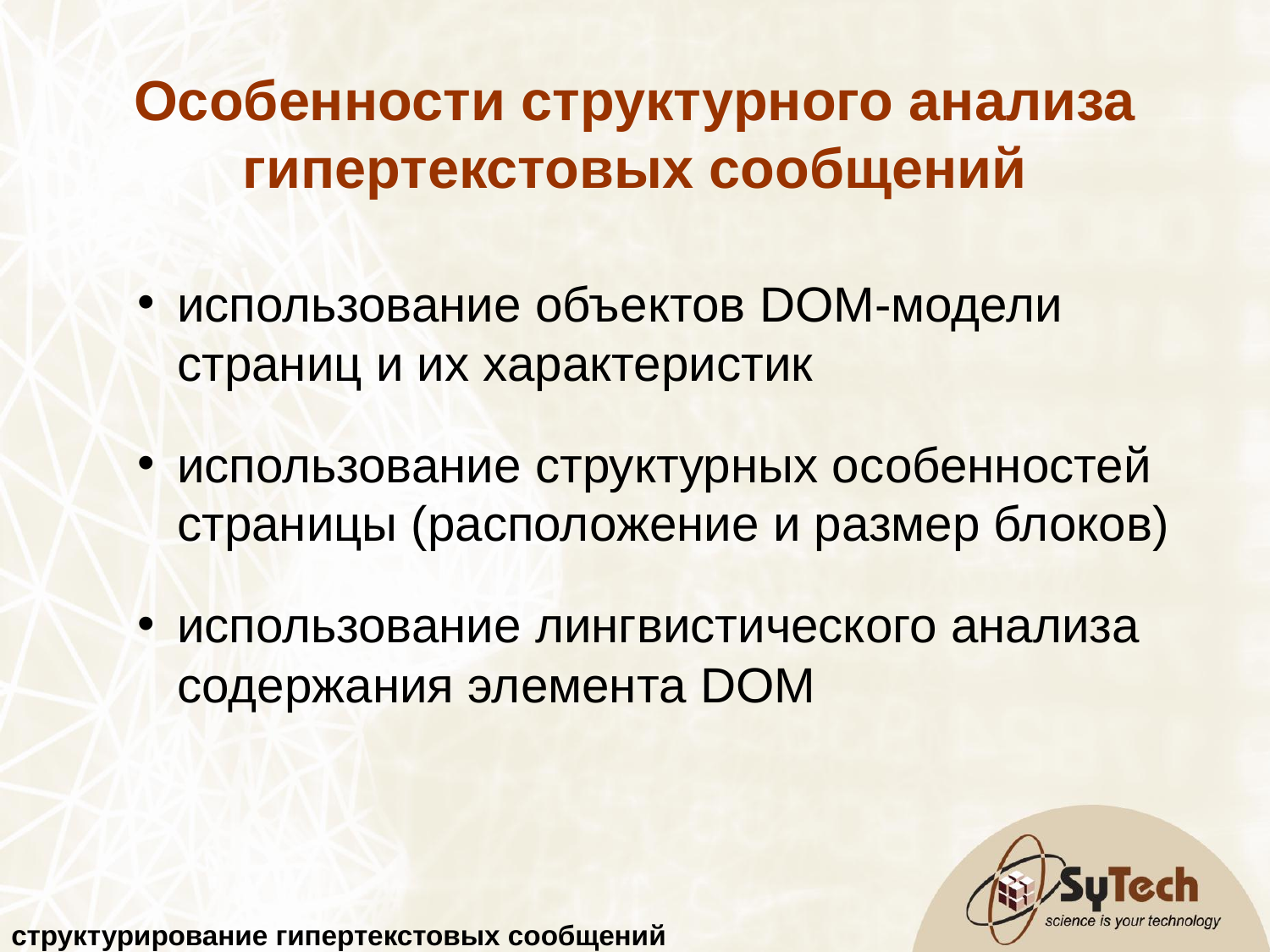

Особенности структурного анализа гипертекстовых сообщений

использование объектов DOM-модели страниц и их характеристик
использование структурных особенностей страницы (расположение и размер блоков)
использование лингвистического анализа содержания элемента DOM
структурирование гипертекстовых сообщений